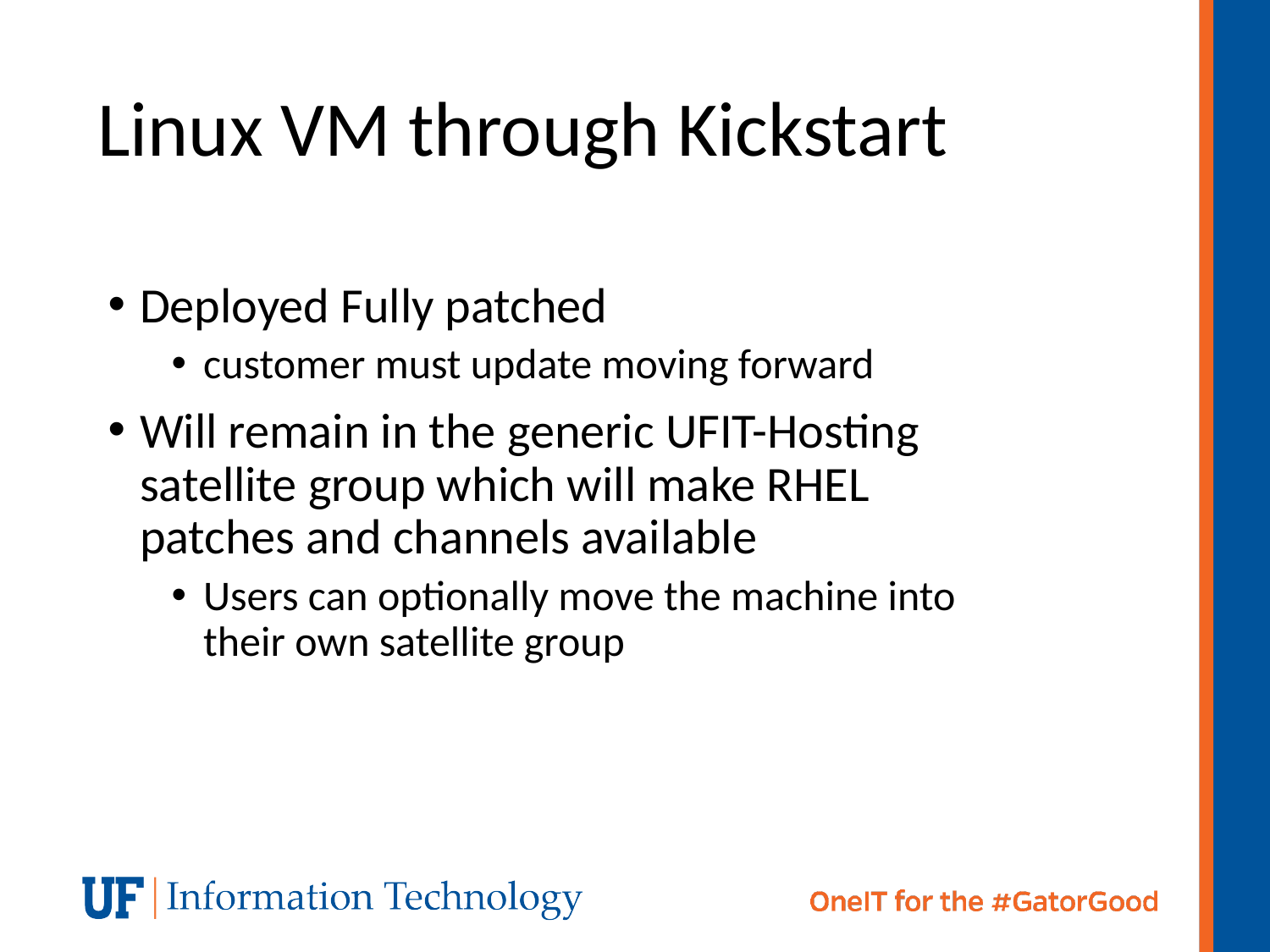

# Linux VM through Kickstart
Deployed Fully patched
customer must update moving forward
Will remain in the generic UFIT-Hosting satellite group which will make RHEL patches and channels available
Users can optionally move the machine into their own satellite group